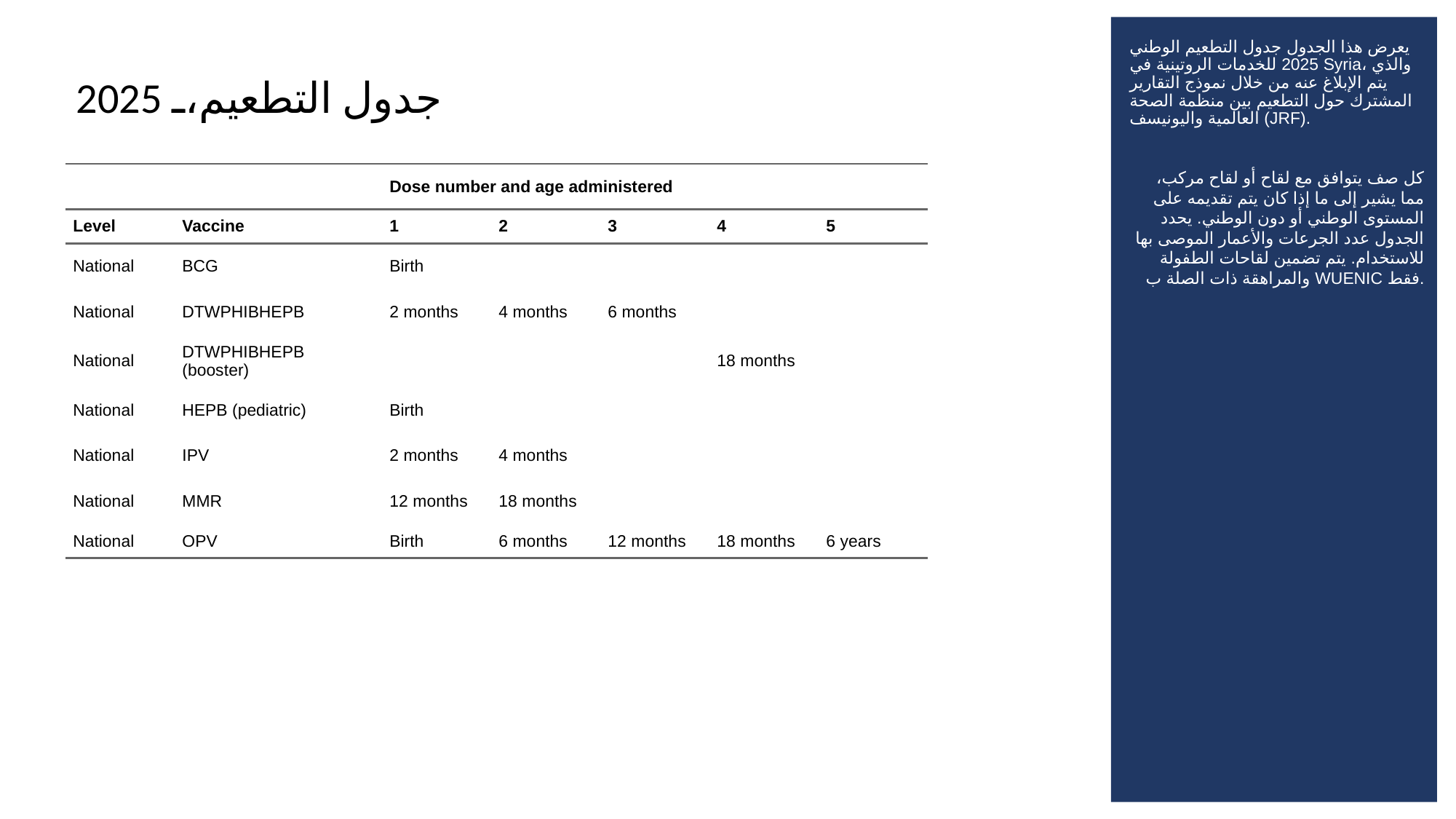

يعرض هذا الجدول جدول التطعيم الوطني 2025 للخدمات الروتينية في Syria، والذي يتم الإبلاغ عنه من خلال نموذج التقارير المشترك حول التطعيم بين منظمة الصحة العالمية واليونيسف (JRF).

كل صف يتوافق مع لقاح أو لقاح مركب، مما يشير إلى ما إذا كان يتم تقديمه على المستوى الوطني أو دون الوطني. يحدد الجدول عدد الجرعات والأعمار الموصى بها للاستخدام. يتم تضمين لقاحات الطفولة والمراهقة ذات الصلة ب WUENIC فقط.
# جدول التطعيم، 2025
|  |  | Dose number and age administered | Dose number and age administered | Dose number and age administered | Dose number and age administered | Dose number and age administered |
| --- | --- | --- | --- | --- | --- | --- |
| Level | Vaccine | 1 | 2 | 3 | 4 | 5 |
| National | BCG | Birth |  |  |  |  |
| National | DTWPHIBHEPB | 2 months | 4 months | 6 months |  |  |
| National | DTWPHIBHEPB (booster) |  |  |  | 18 months |  |
| National | HEPB (pediatric) | Birth |  |  |  |  |
| National | IPV | 2 months | 4 months |  |  |  |
| National | MMR | 12 months | 18 months |  |  |  |
| National | OPV | Birth | 6 months | 12 months | 18 months | 6 years |